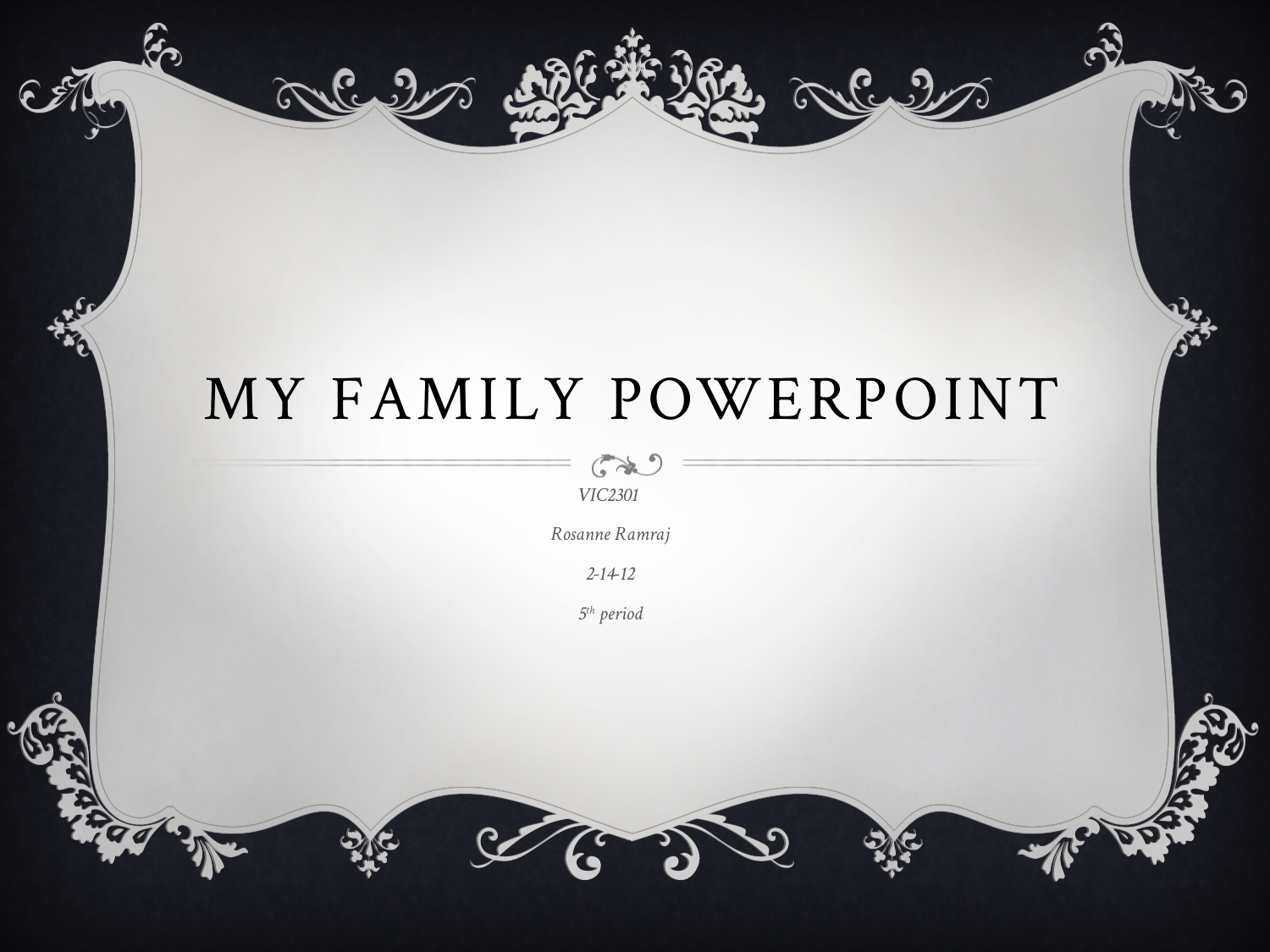

# My family PowerPoint

VIC2301
Rosanne Ramraj
2-14-12
5th period